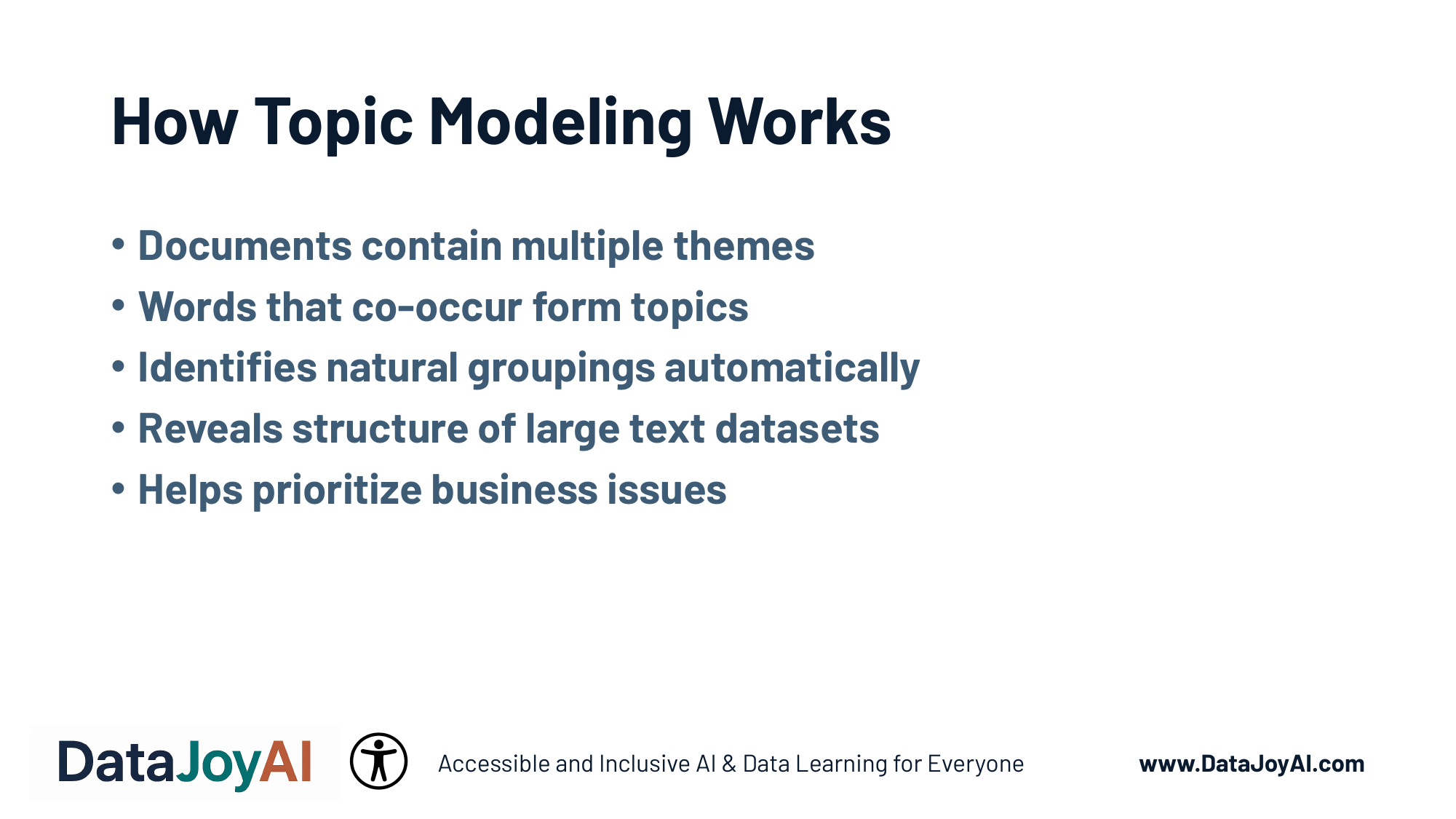

# How Topic Modeling Works
Documents contain multiple themes
Words that co-occur form topics
Identifies natural groupings automatically
Reveals structure of large text datasets
Helps prioritize business issues